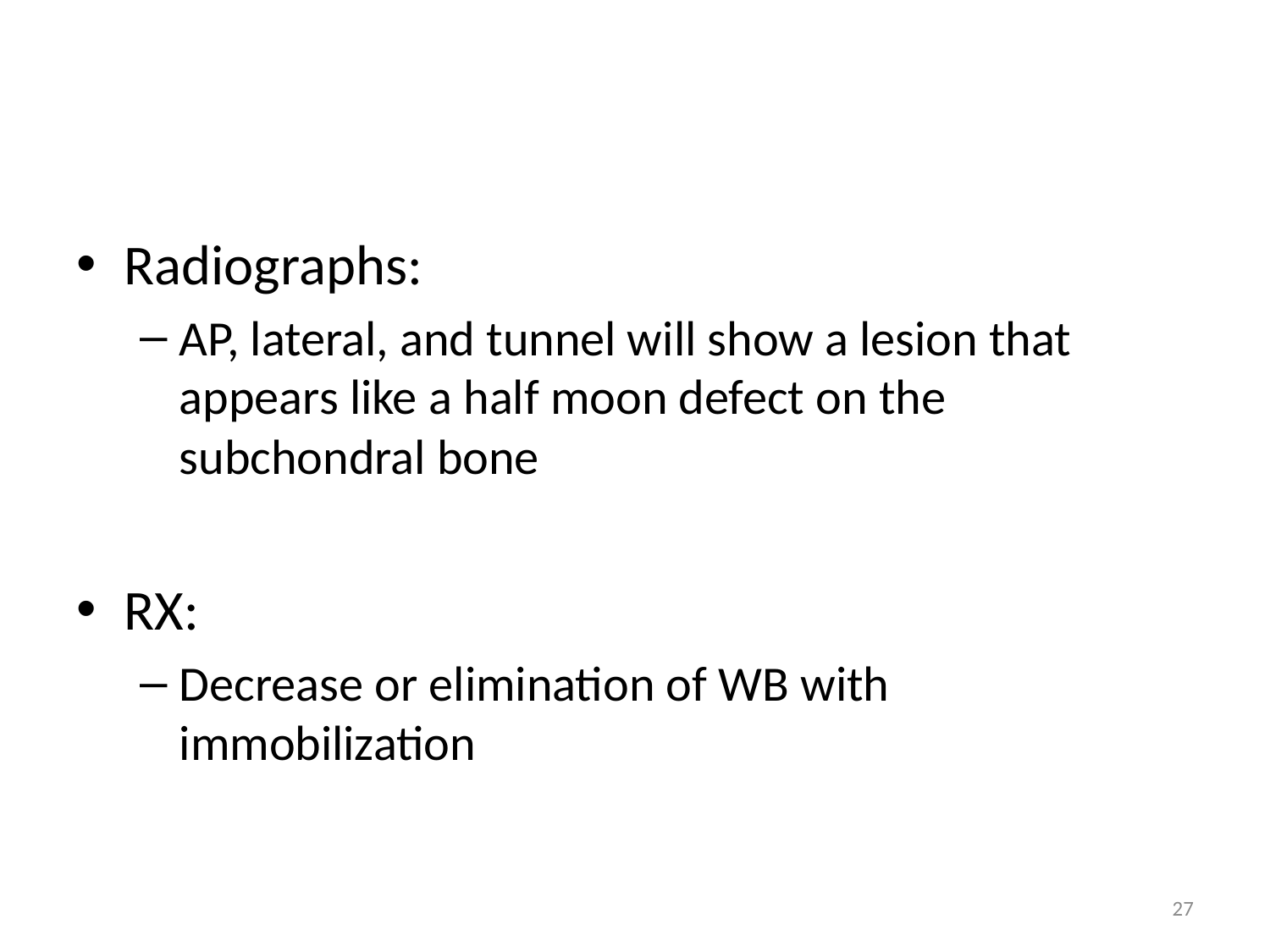

#
Radiographs:
AP, lateral, and tunnel will show a lesion that appears like a half moon defect on the subchondral bone

RX:
Decrease or elimination of WB with immobilization

27